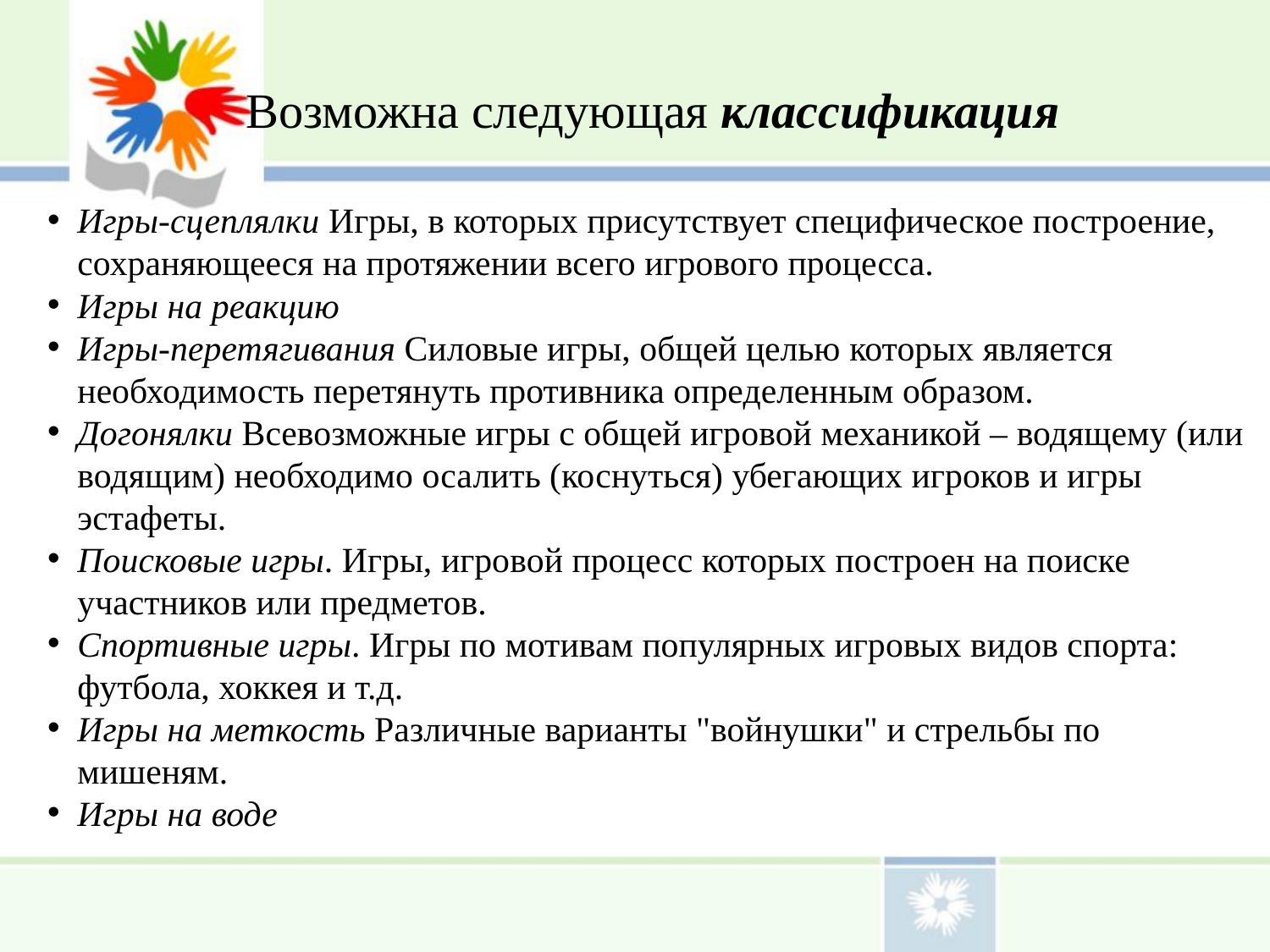

Возможна следующая классификация

Игры-сцеплялки Игры, в которых присутствует специфическое построение, сохраняющееся на протяжении всего игрового процесса.
Игры на реакцию
Игры-перетягивания Силовые игры, общей целью которых является необходимость перетянуть противника определенным образом.
Догонялки Всевозможные игры с общей игровой механикой – водящему (или водящим) необходимо осалить (коснуться) убегающих игроков и игры эстафеты.
Поисковые игры. Игры, игровой процесс которых построен на поиске участников или предметов.
Спортивные игры. Игры по мотивам популярных игровых видов спорта: футбола, хоккея и т.д.
Игры на меткость Различные варианты "войнушки" и стрельбы по мишеням.
Игры на воде